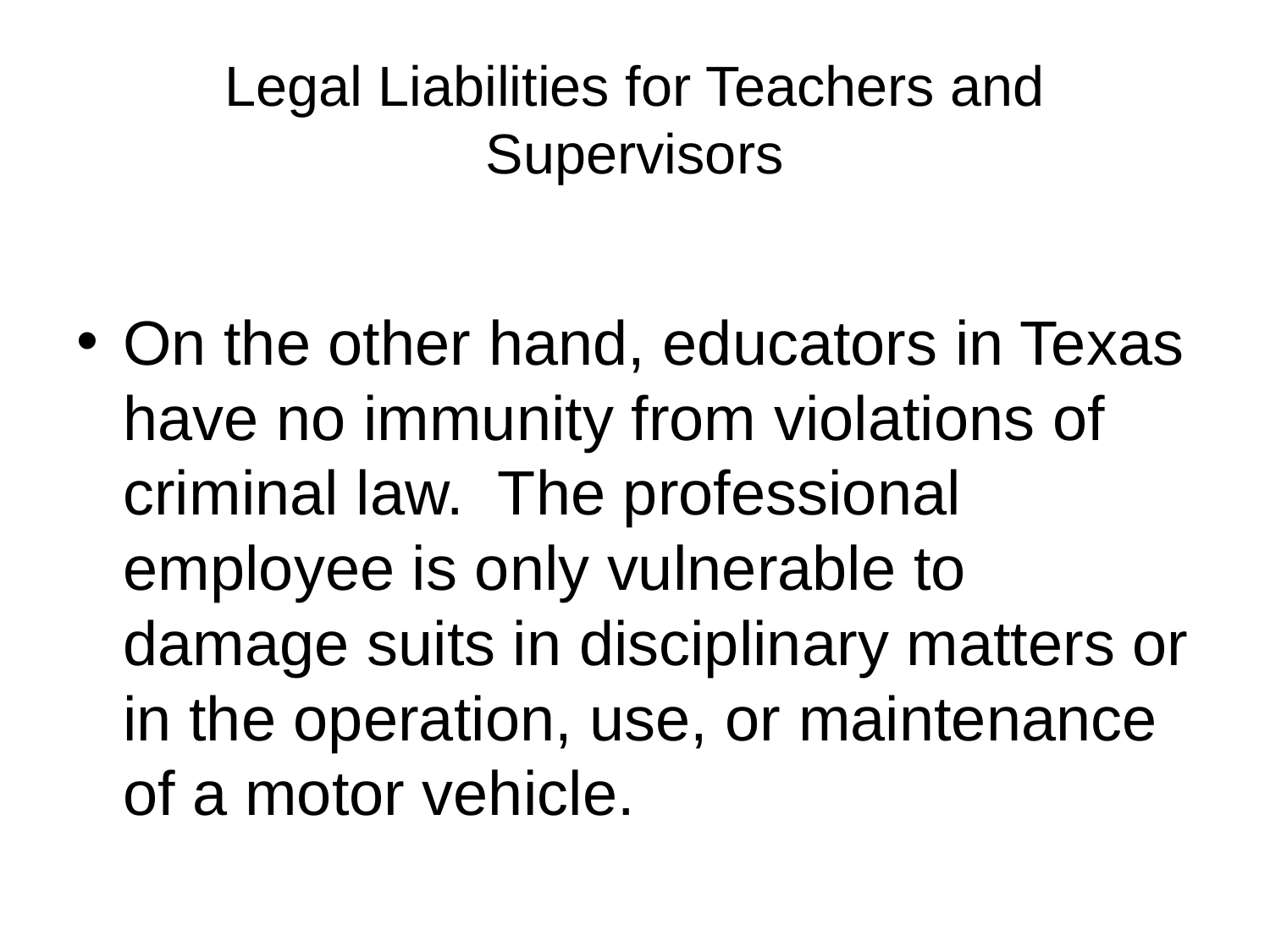

# Legal Liabilities for Teachers and Supervisors

On the other hand, educators in Texas have no immunity from violations of criminal law.  The professional employee is only vulnerable to damage suits in disciplinary matters or in the operation, use, or maintenance of a motor vehicle.